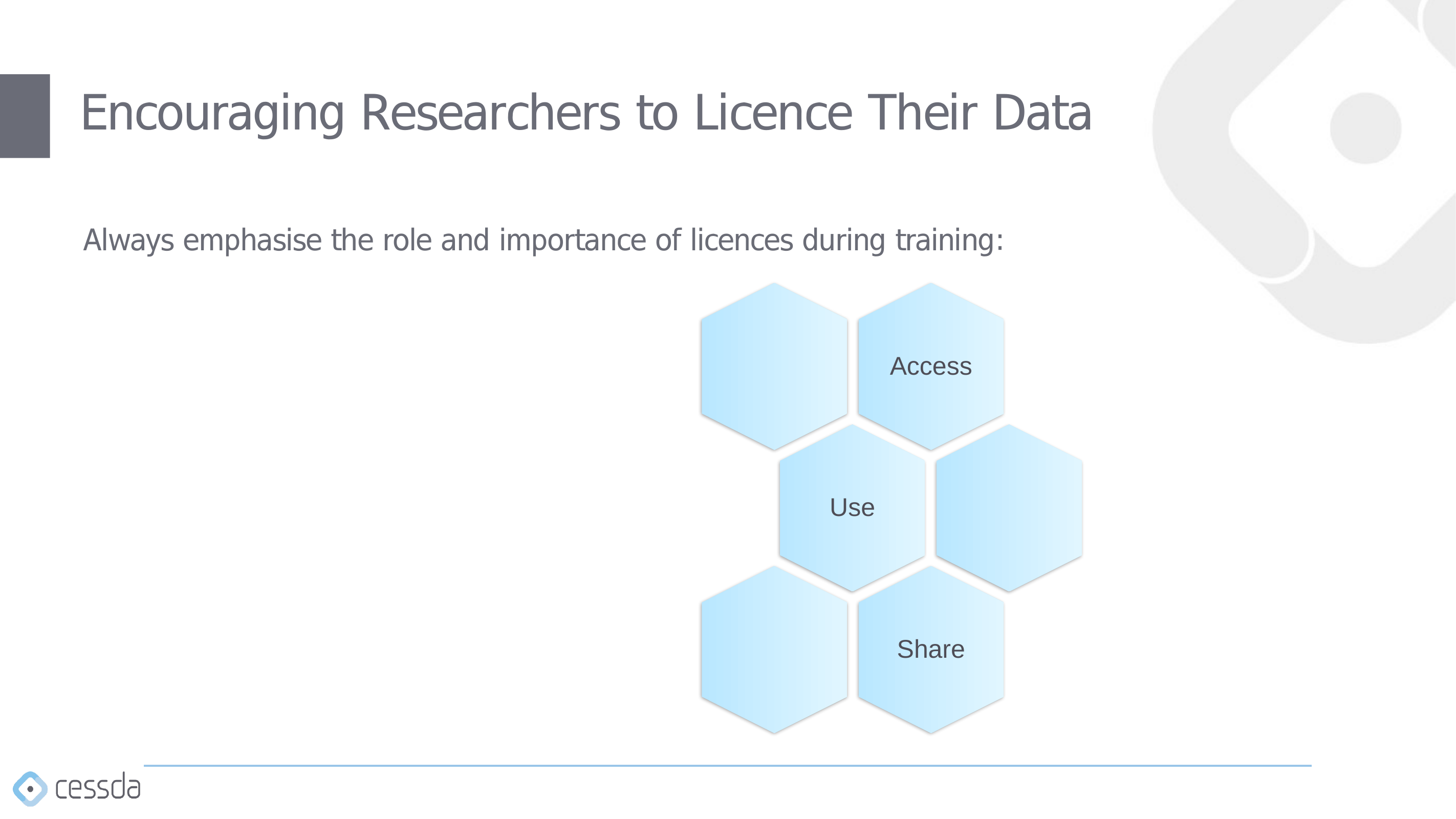

# Encouraging Researchers to Licence Their Data
Always emphasise the role and importance of licences during training:

Access

Use

Share